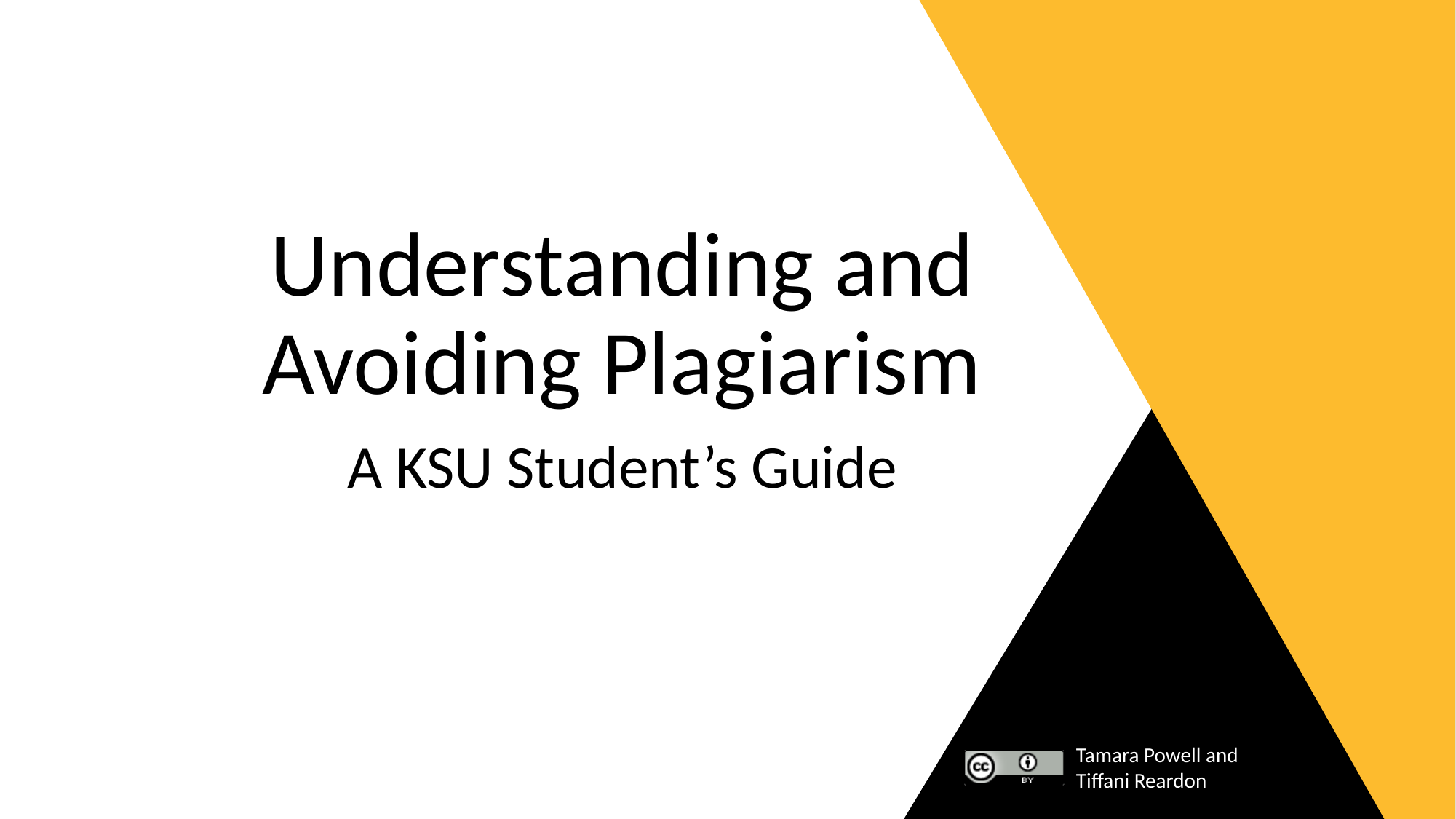

# Understanding and Avoiding Plagiarism
A KSU Student’s Guide